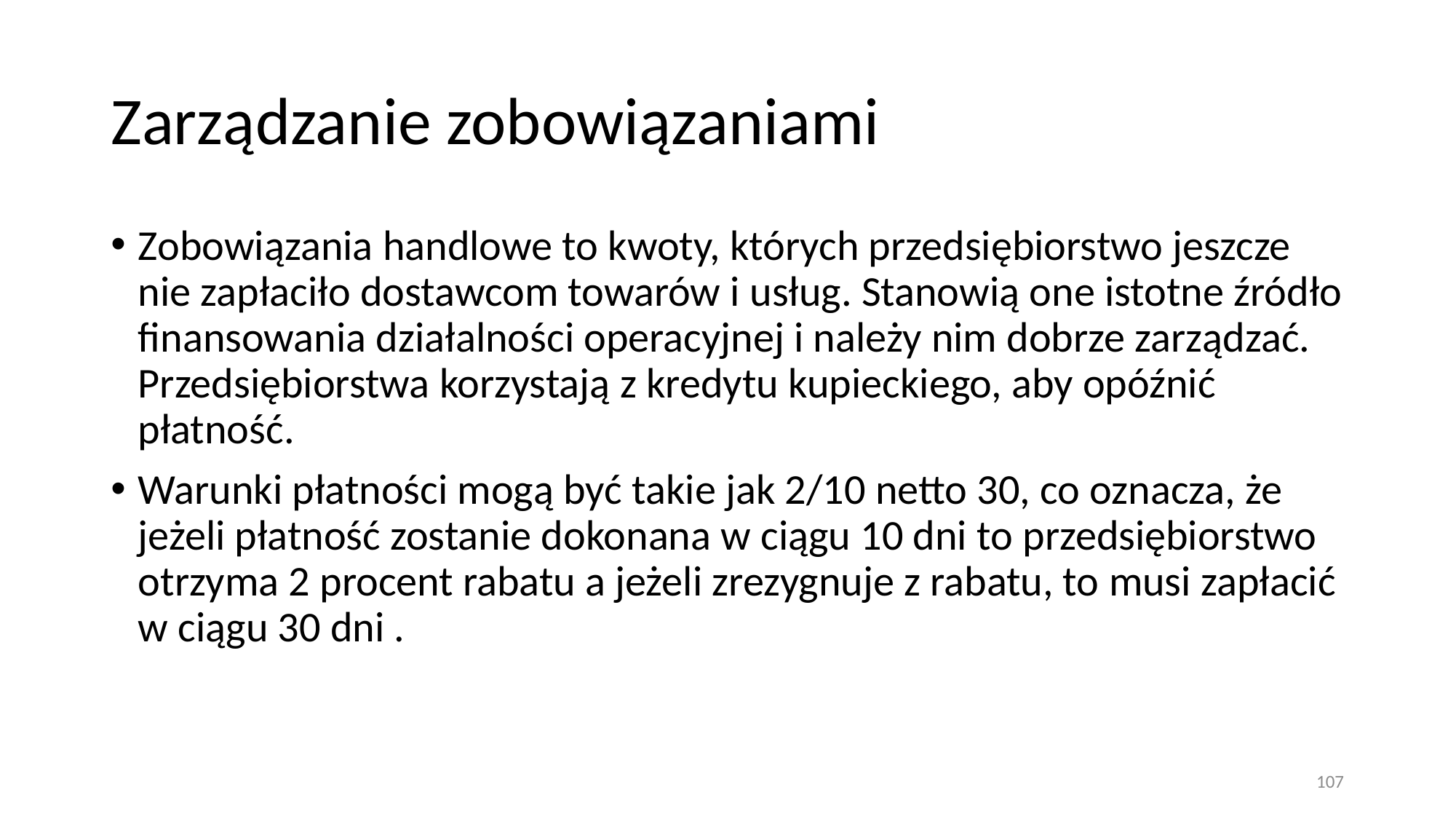

# Zarządzanie zobowiązaniami
Zobowiązania handlowe to kwoty, których przedsiębiorstwo jeszcze nie zapłaciło dostawcom towarów i usług. Stanowią one istotne źródło finansowania działalności operacyjnej i należy nim dobrze zarządzać. Przedsiębiorstwa korzystają z kredytu kupieckiego, aby opóźnić płatność.
Warunki płatności mogą być takie jak 2/10 netto 30, co oznacza, że jeżeli płatność zostanie dokonana w ciągu 10 dni to przedsiębiorstwo otrzyma 2 procent rabatu a jeżeli zrezygnuje z rabatu, to musi zapłacić w ciągu 30 dni .

107